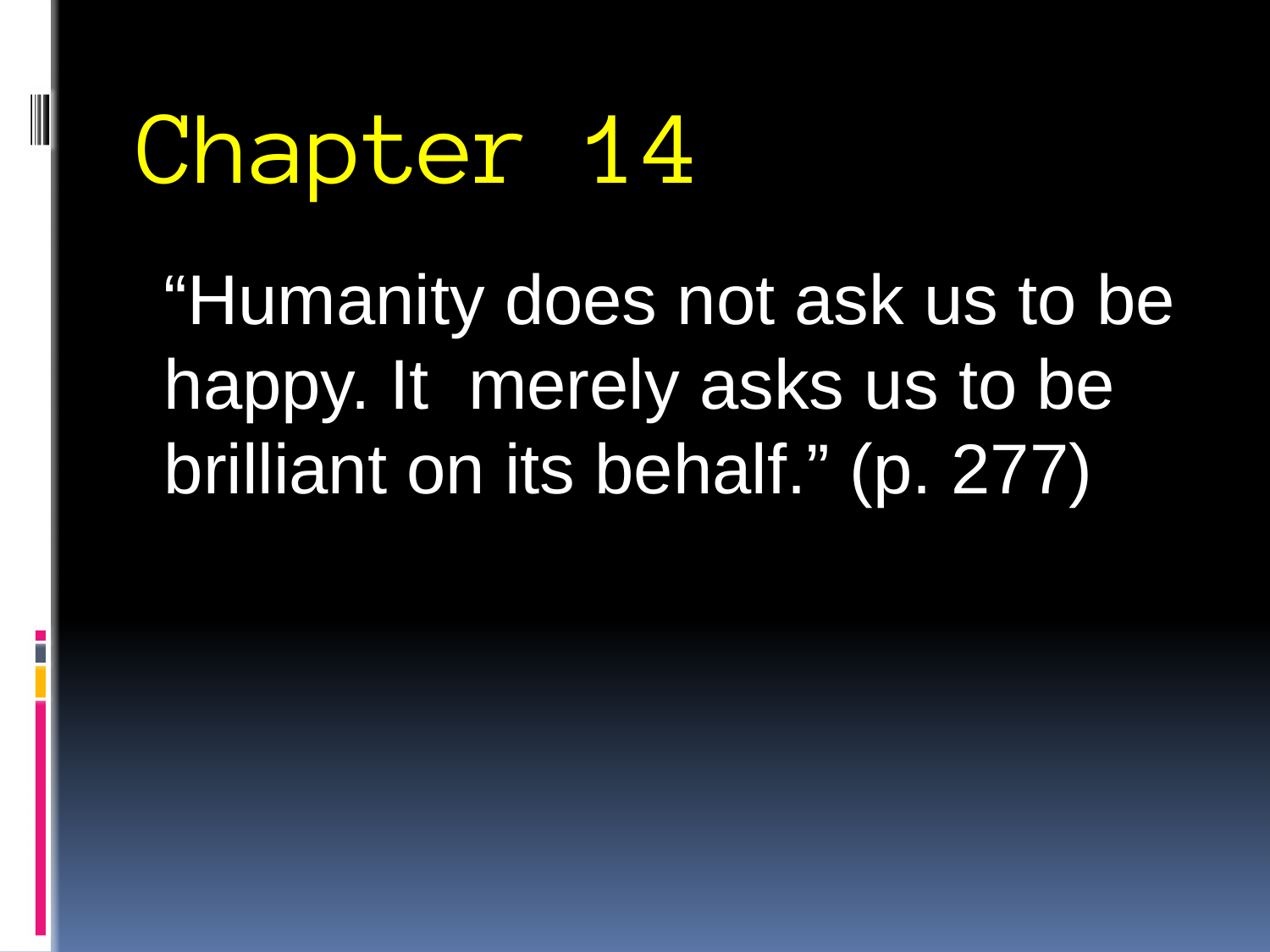

# Chapter 14
“Humanity does not ask us to be happy. It  merely asks us to be brilliant on its behalf.” (p. 277)